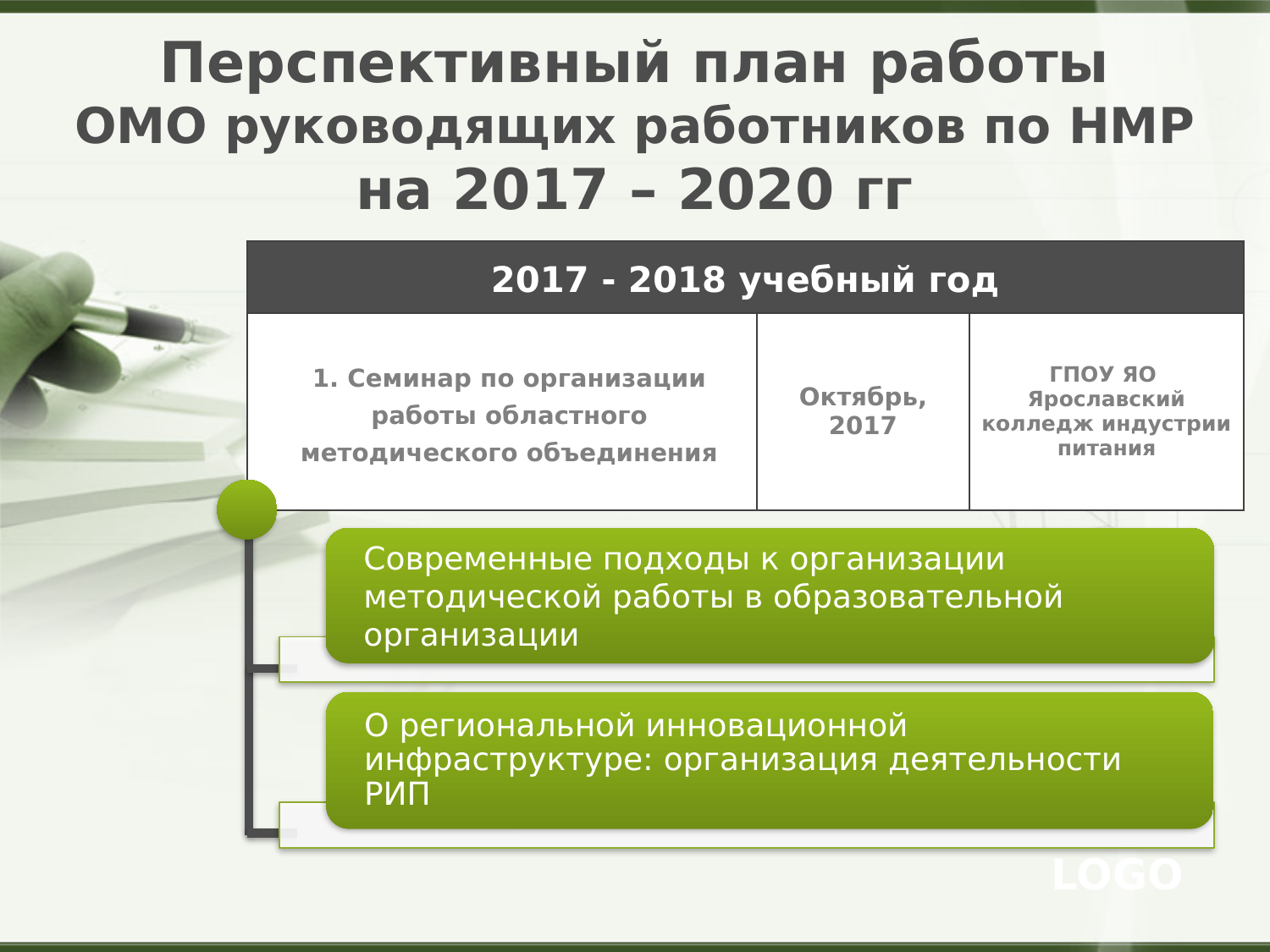

# Перспективный план работы ОМО руководящих работников по НМР на 2017 – 2020 гг
| 2017 - 2018 учебный год |  |  |
| --- | --- | --- |
| 1. Семинар по организации работы областного методического объединения | Октябрь, 2017 | ГПОУ ЯО Ярославский колледж индустрии питания |

Современные подходы к организации методической работы в образовательной организации
О региональной инновационной инфраструктуре: организация деятельности РИП